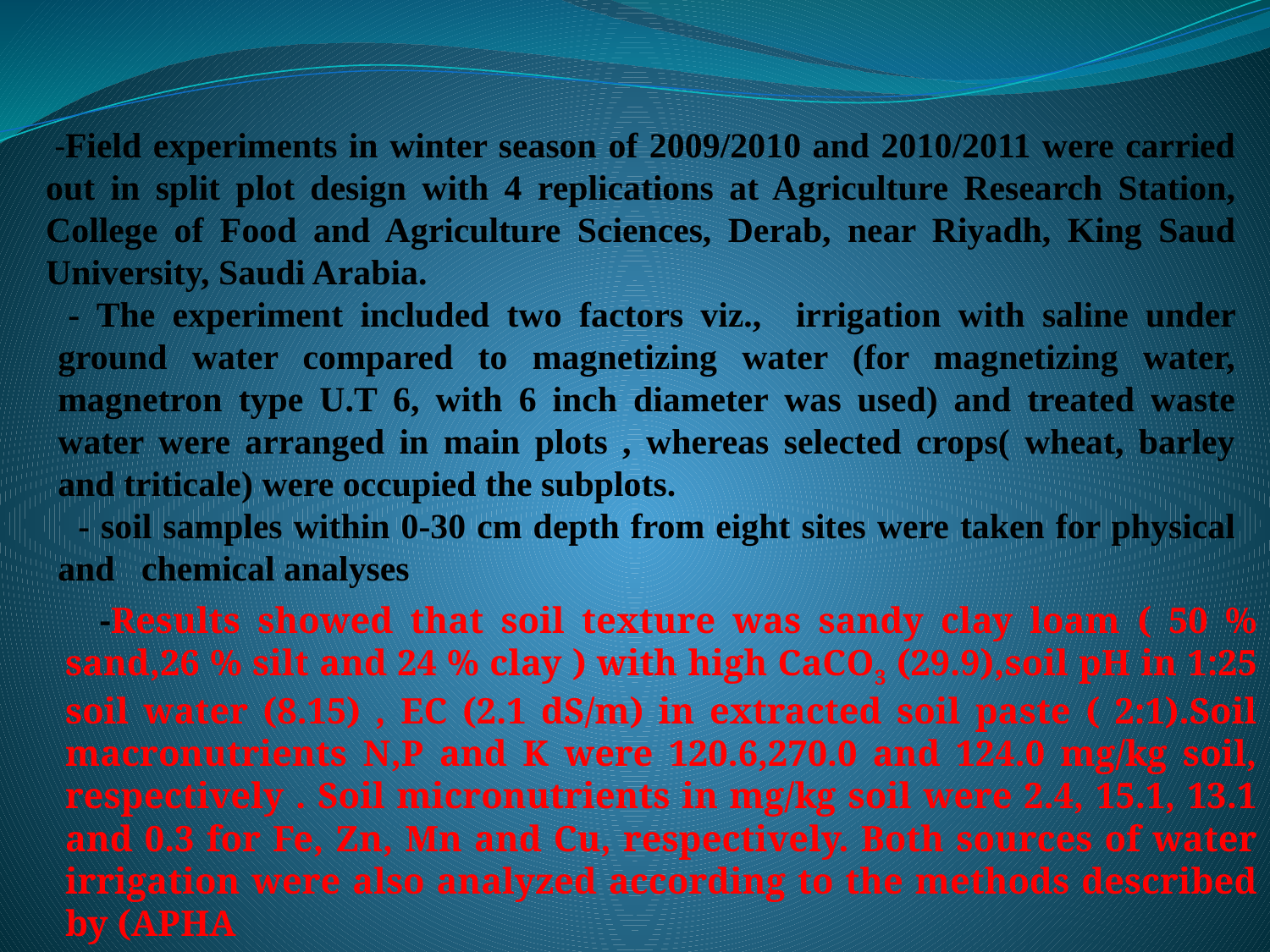

-Field experiments in winter season of 2009/2010 and 2010/2011 were carried out in split plot design with 4 replications at Agriculture Research Station, College of Food and Agriculture Sciences, Derab, near Riyadh, King Saud University, Saudi Arabia.
  - The experiment included two factors viz.,  irrigation with saline under ground water compared to magnetizing water (for magnetizing water, magnetron type U.T 6, with 6 inch diameter was used) and treated waste water were arranged in main plots , whereas selected crops( wheat, barley and triticale) were occupied the subplots.
    - soil samples within 0-30 cm depth from eight sites were taken for physical and   chemical analyses

  -Results showed that soil texture was sandy clay loam ( 50 % sand,26 % silt and 24 % clay ) with high CaCO3 (29.9),soil pH in 1:25 soil water (8.15) , EC (2.1 dS/m) in extracted soil paste ( 2:1).Soil macronutrients N,P and K were 120.6,270.0 and 124.0 mg/kg soil, respectively . Soil micronutrients in mg/kg soil were 2.4, 15.1, 13.1 and 0.3 for Fe, Zn, Mn and Cu, respectively. Both sources of water irrigation were also analyzed according to the methods described by (APHA